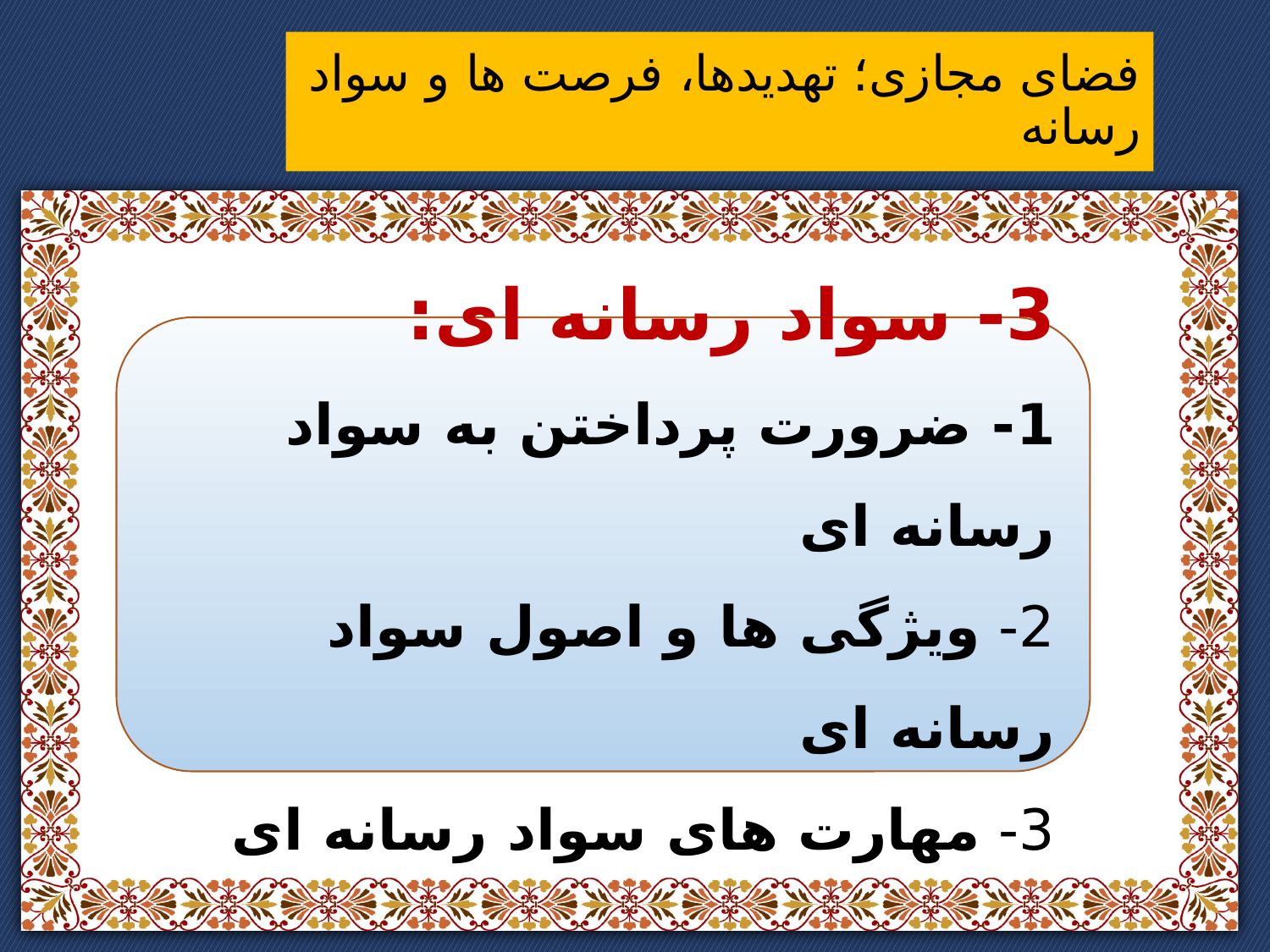

# فضای مجازی؛ تهدیدها، فرصت ها و سواد رسانه
ز
3- سواد رسانه ای:
1- ضرورت پرداختن به سواد رسانه ای
2- ویژگی ها و اصول سواد رسانه ای
3- مهارت های سواد رسانه ای